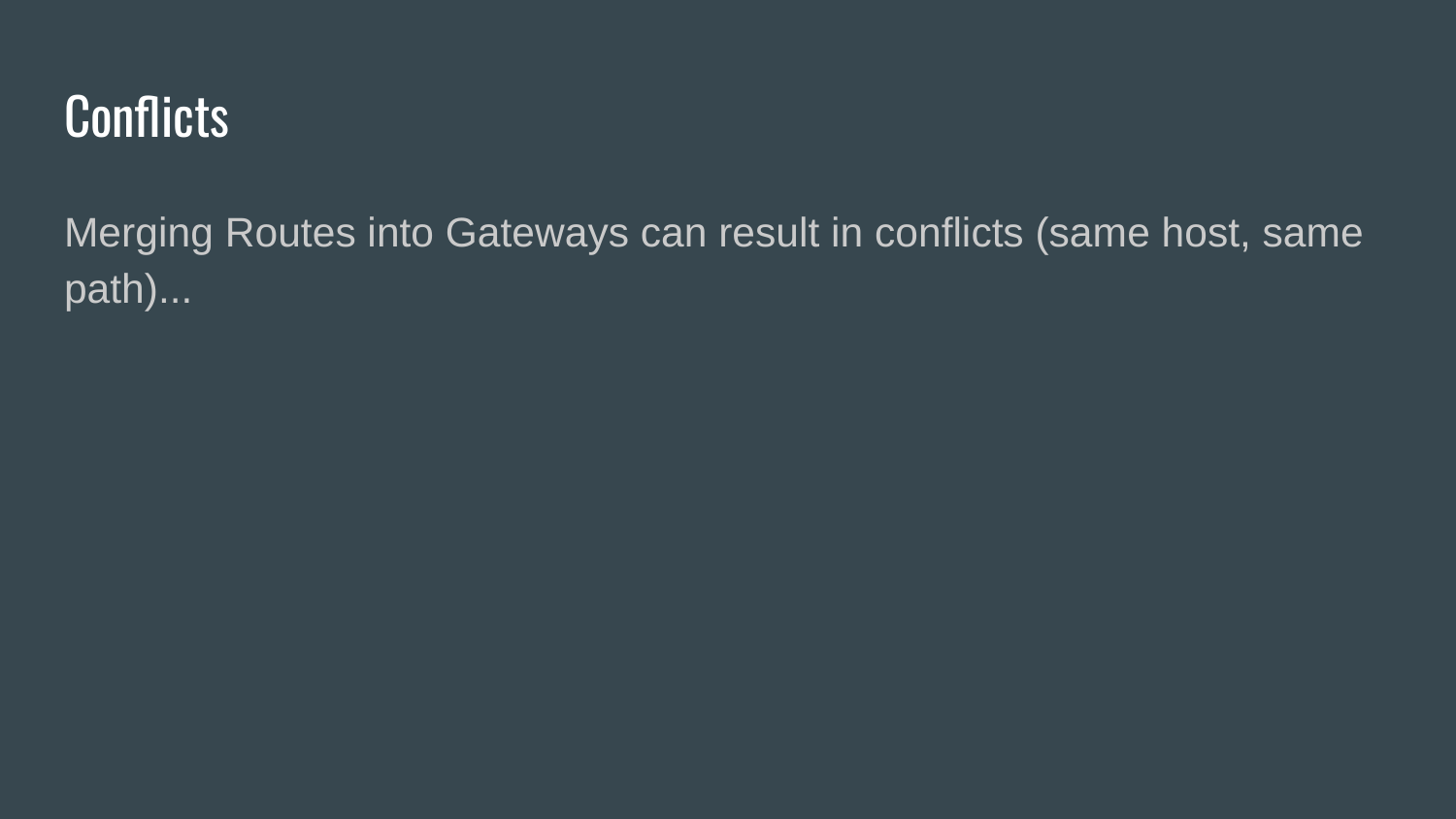

# Conflicts
Merging Routes into Gateways can result in conflicts (same host, same path)...